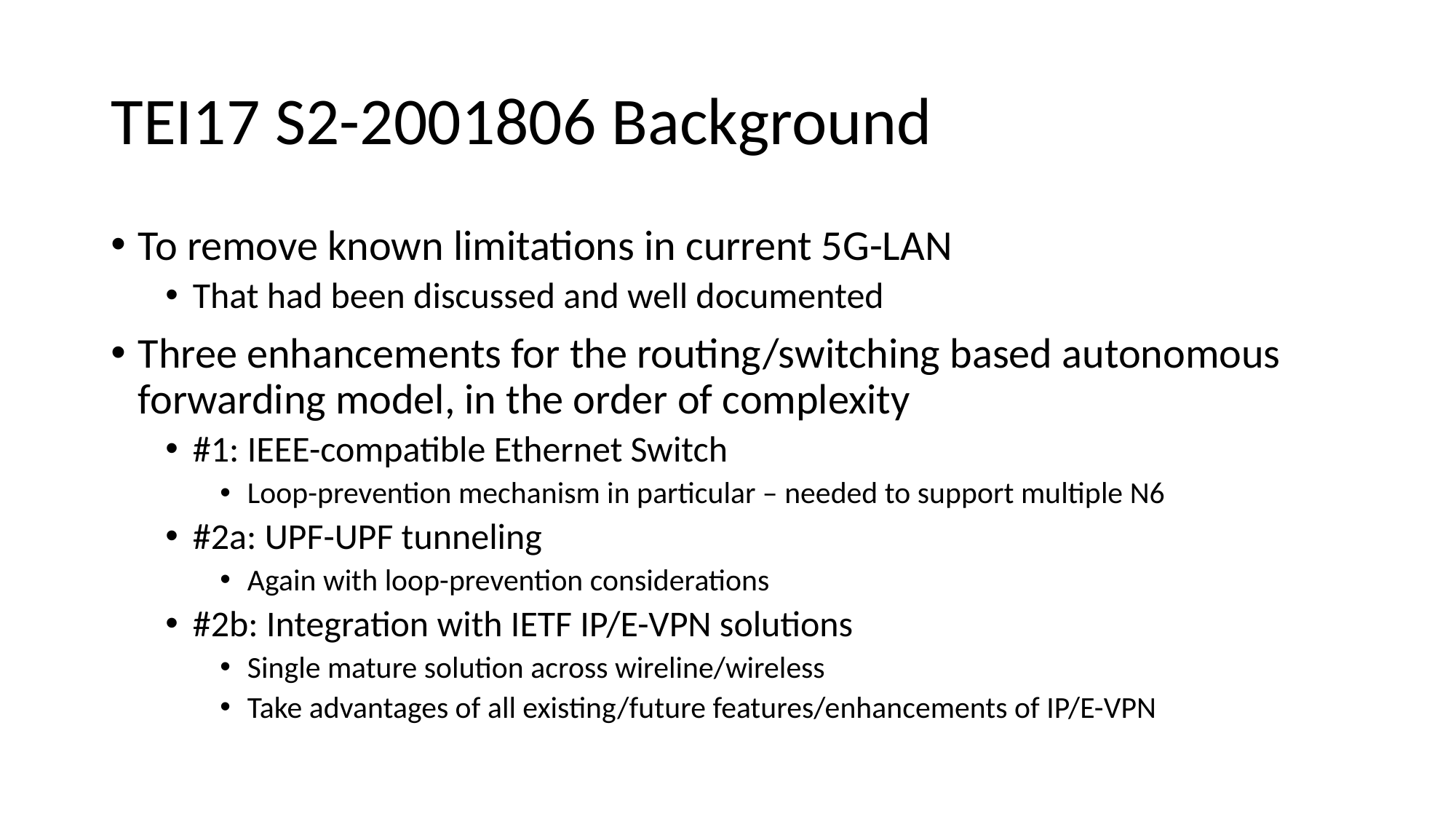

# TEI17 S2-2001806 Background
To remove known limitations in current 5G-LAN
That had been discussed and well documented
Three enhancements for the routing/switching based autonomous forwarding model, in the order of complexity
#1: IEEE-compatible Ethernet Switch
Loop-prevention mechanism in particular – needed to support multiple N6
#2a: UPF-UPF tunneling
Again with loop-prevention considerations
#2b: Integration with IETF IP/E-VPN solutions
Single mature solution across wireline/wireless
Take advantages of all existing/future features/enhancements of IP/E-VPN